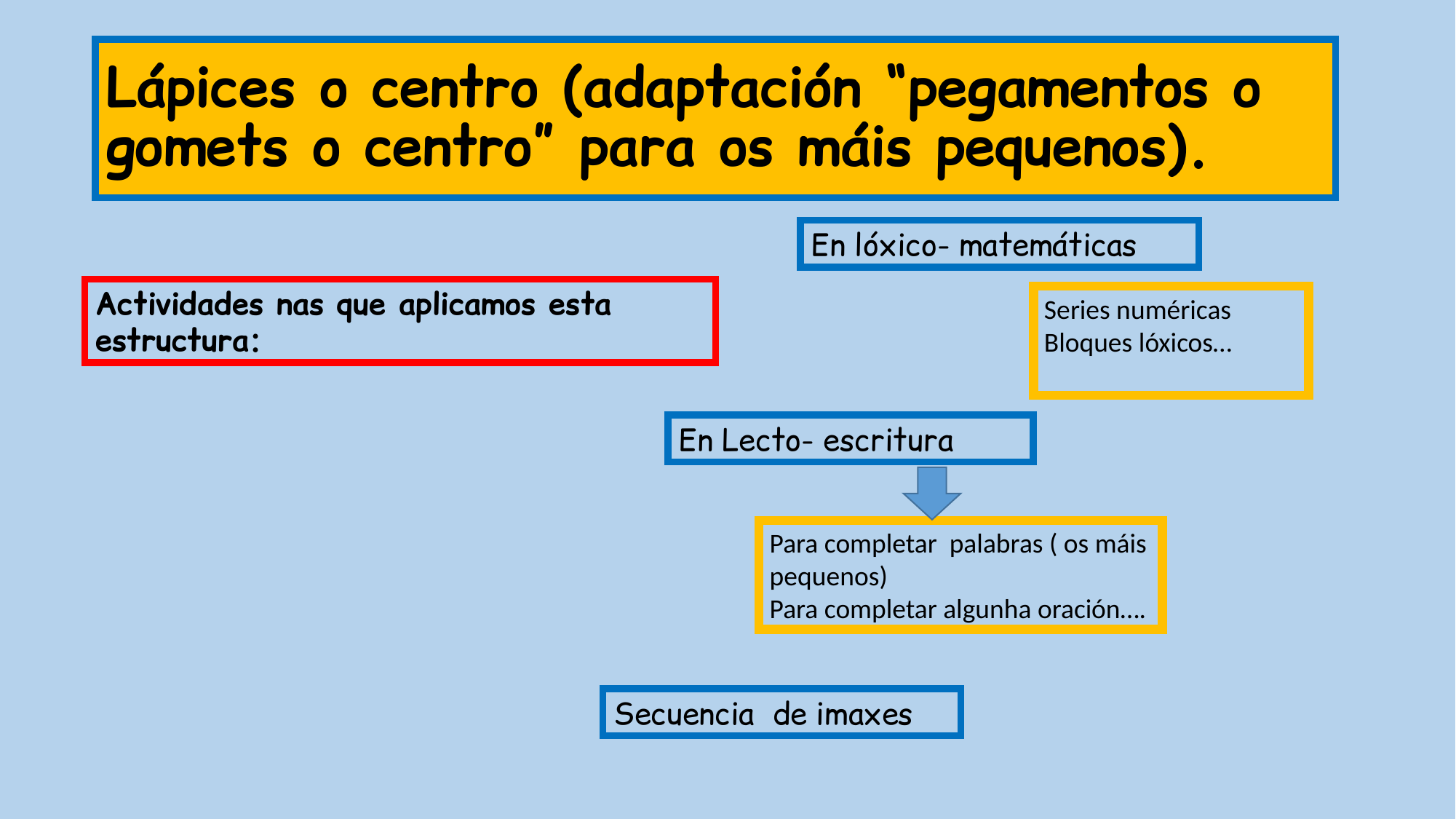

# Lápices o centro (adaptación “pegamentos o gomets o centro” para os máis pequenos).
En lóxico- matemáticas
Actividades nas que aplicamos esta estructura:
Series numéricas
Bloques lóxicos…

En Lecto- escritura

Para completar  palabras ( os máis pequenos)
Para completar algunha oración….
Secuencia  de imaxes